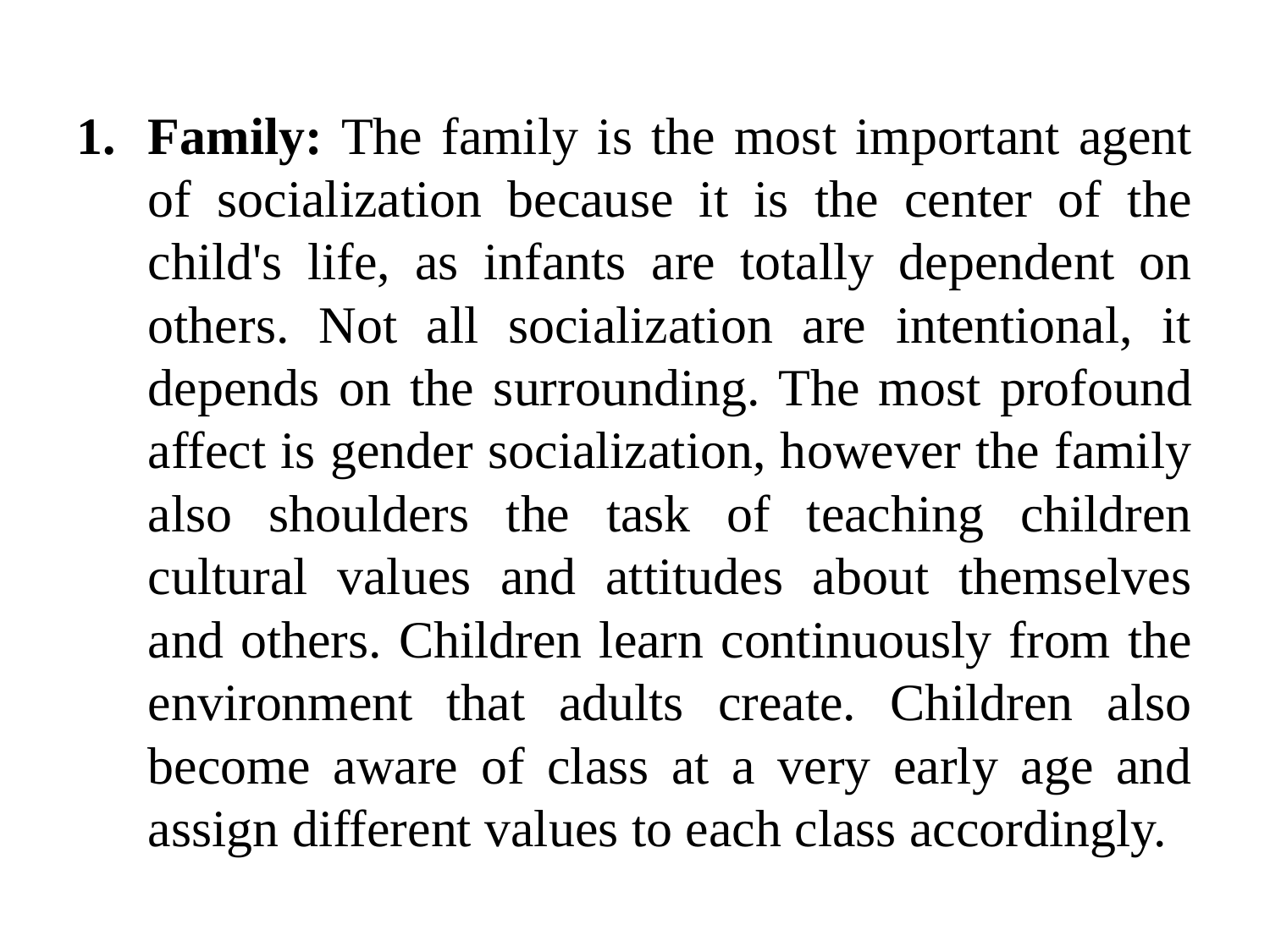

Family: The family is the most important agent of socialization because it is the center of the child's life, as infants are totally dependent on others. Not all socialization are intentional, it depends on the surrounding. The most profound affect is gender socialization, however the family also shoulders the task of teaching children cultural values and attitudes about themselves and others. Children learn continuously from the environment that adults create. Children also become aware of class at a very early age and assign different values to each class accordingly.